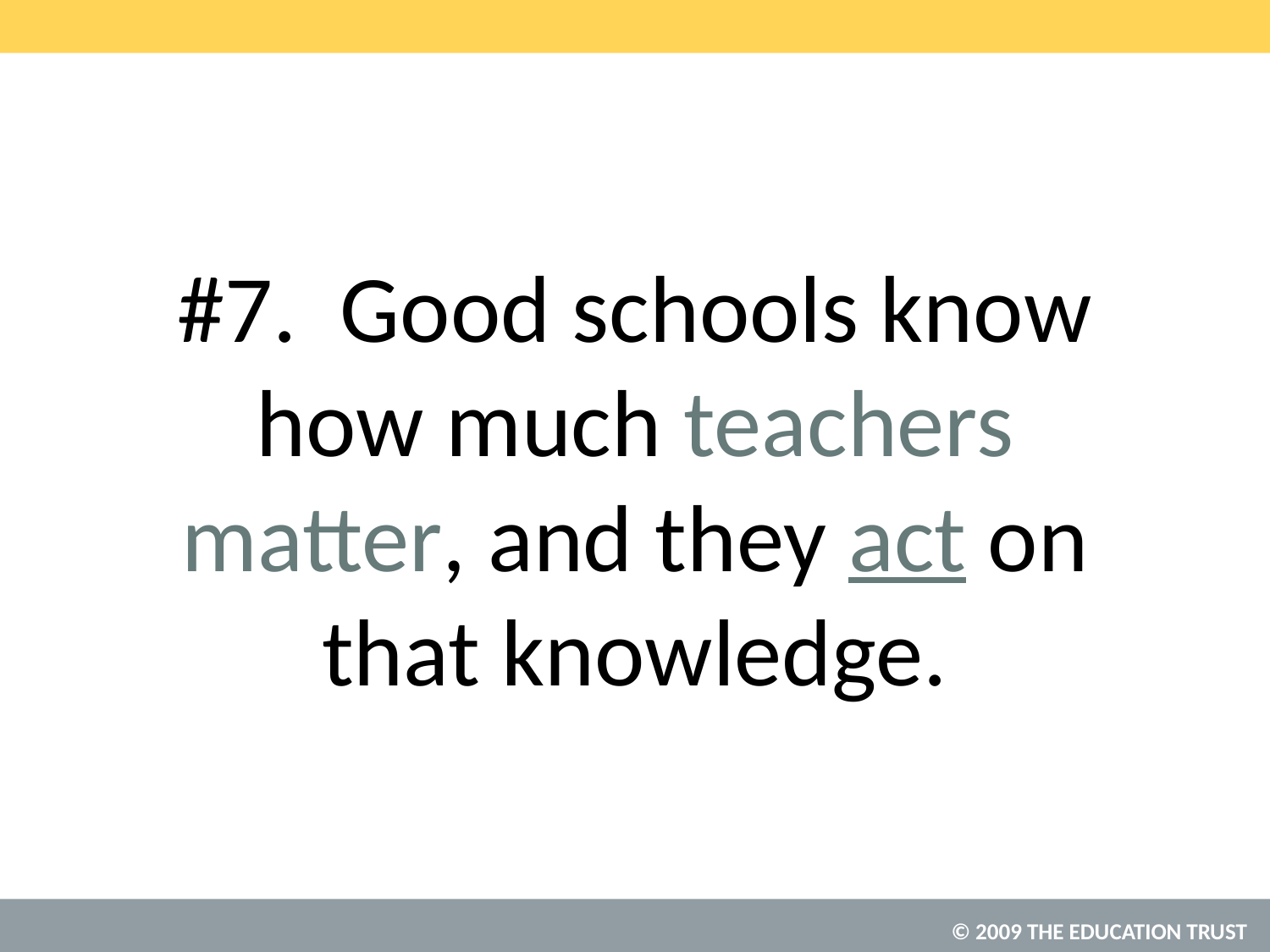

# #7.  Good schools know how much teachers matter, and they act on that knowledge.